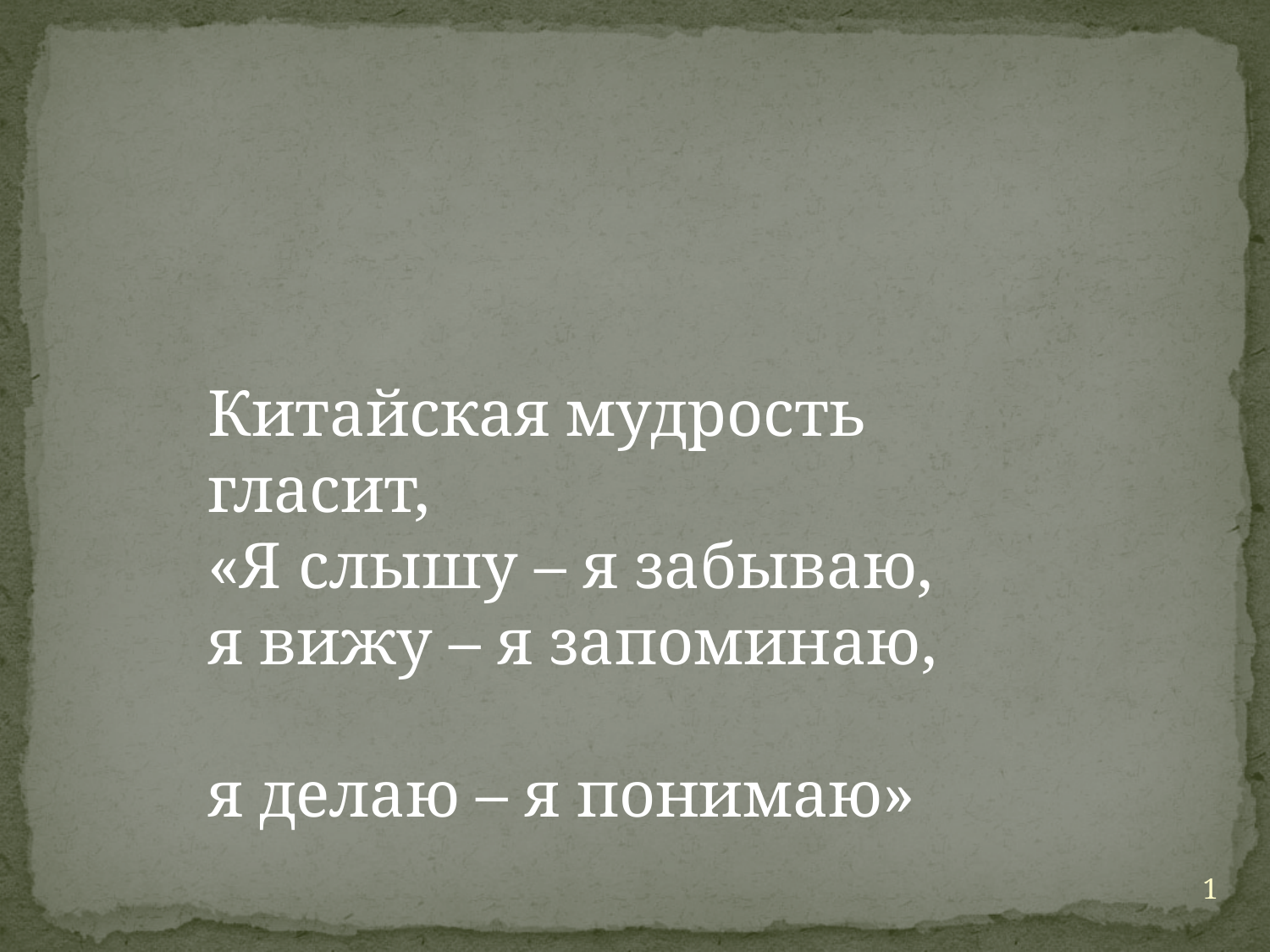

Китайская мудрость гласит,
«Я слышу – я забываю,
я вижу – я запоминаю,
я делаю – я понимаю»
1